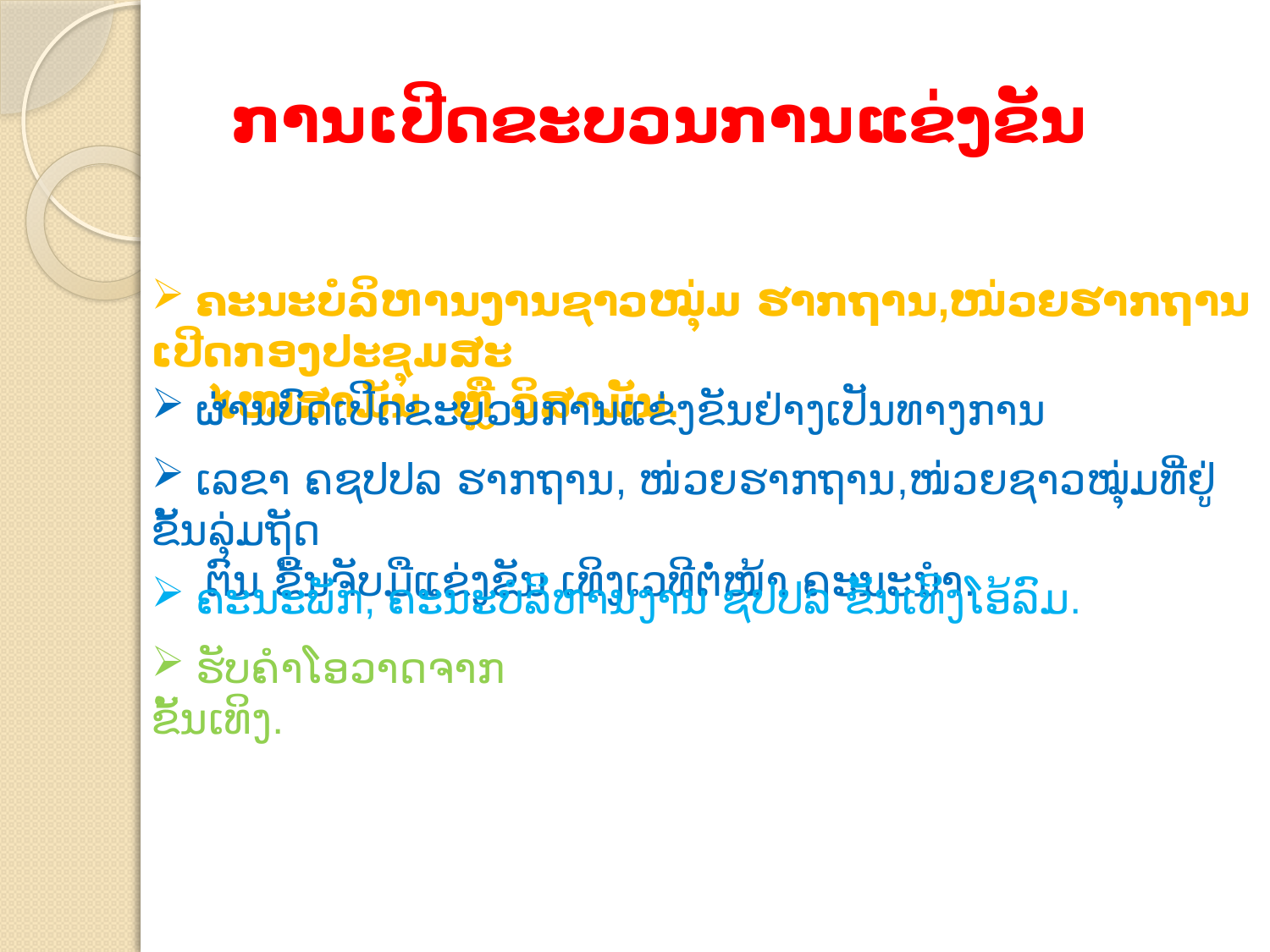

# ການເປີດຂະບວນການແຂ່ງຂັນ

 ຄະນະບໍລິຫານງານຊາວໝຸ່ມ ຮາກຖານ,ໜ່ວຍຮາກຖານ ເປີດກອງປະຊຸມສະ
    ໄໝສາມັນ  ຫຼື ວິສາມັນ.
 ຜ່ານບົດເປີດຂະບວນການແຂ່ງຂັນຢ່າງເປັນທາງການ
 ເລຂາ ຄຊປປລ ຮາກຖານ, ໜ່ວຍຮາກຖານ,ໜ່ວຍຊາວໝຸ່ມທີ່ຢູ່ຂັ້ນລຸ່ມຖັດ
    ຕົນ ຂື້ນຈັບມືແຂ່ງຂັນ ເທິງເວທີຕໍ່ໜ້າ ຄະນະນໍາ.
 ຄະນະພັກ, ຄະນະບໍລິຫານງານ ຊປປລ ຂັ້ນເທິງໂອ້ລົມ.
 ຮັບຄໍາໂອວາດຈາກຂັ້ນເທິງ.